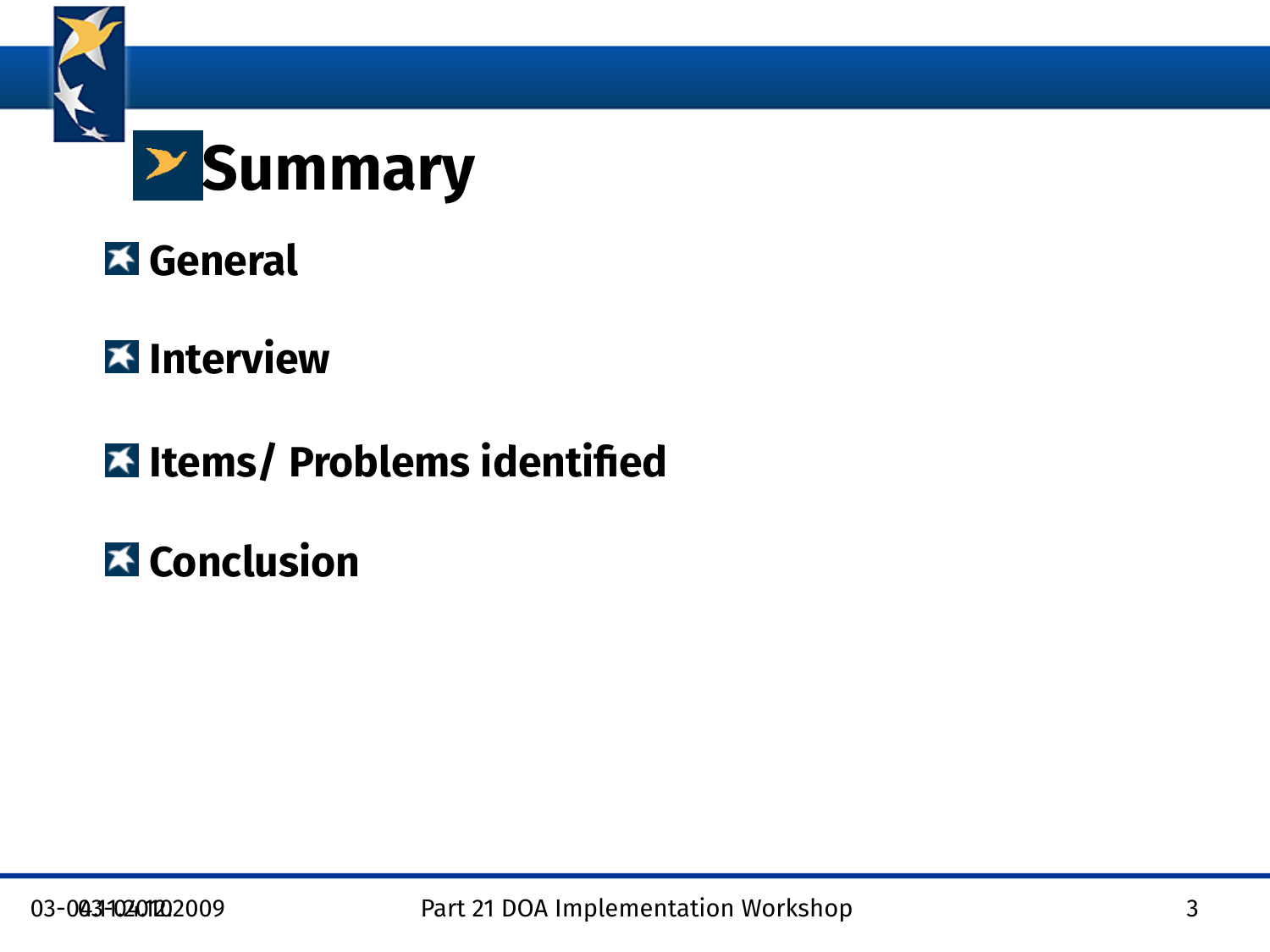

Summary
 General
 Interview
 Items/ Problems identified
 Conclusion
03-04.11.2010
03-04.12.2009
Part 21 DOA Implementation Workshop
3